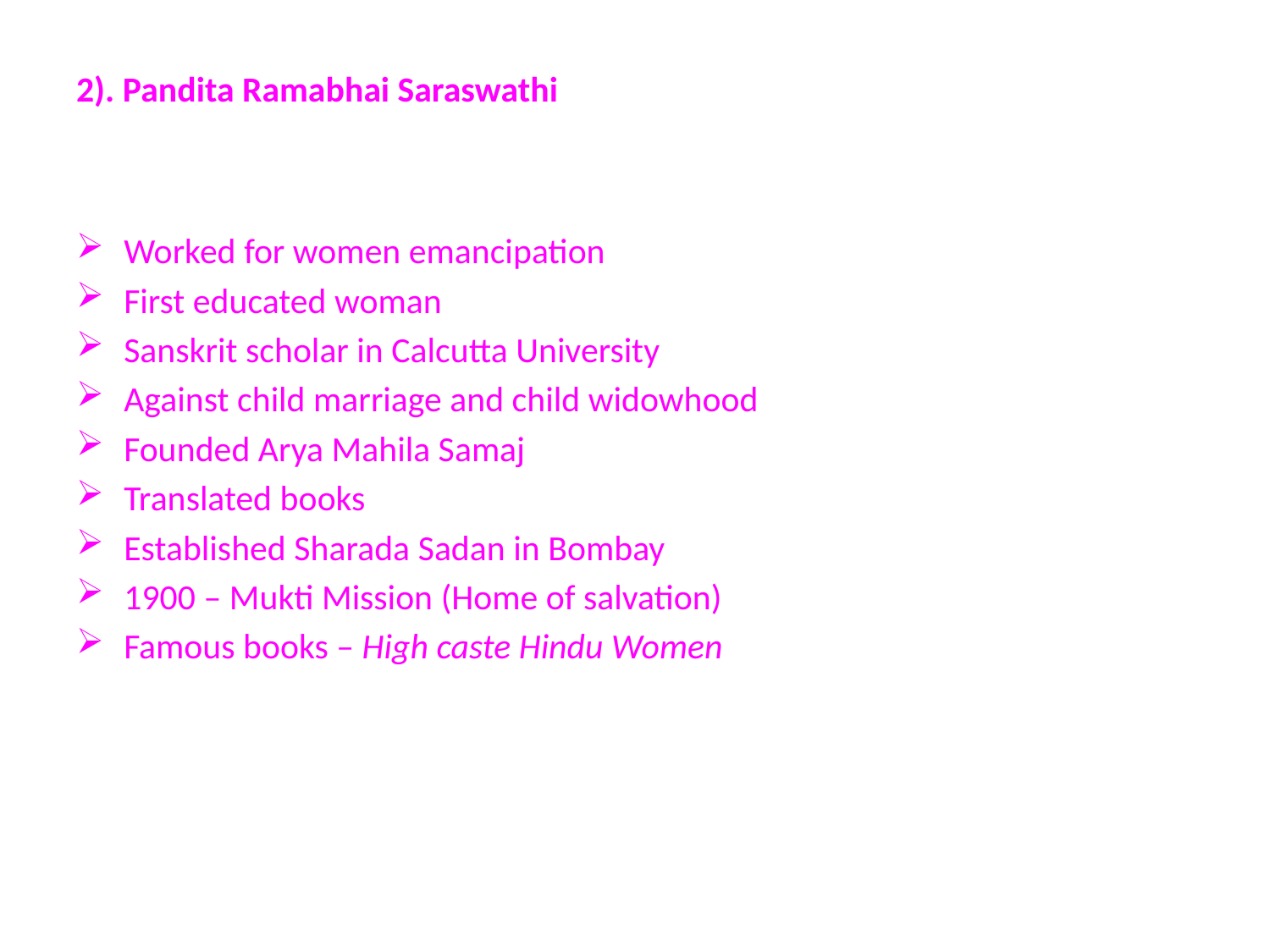

# 2). Pandita Ramabhai Saraswathi
Worked for women emancipation
First educated woman
Sanskrit scholar in Calcutta University
Against child marriage and child widowhood
Founded Arya Mahila Samaj
Translated books
Established Sharada Sadan in Bombay
1900 – Mukti Mission (Home of salvation)
Famous books – High caste Hindu Women